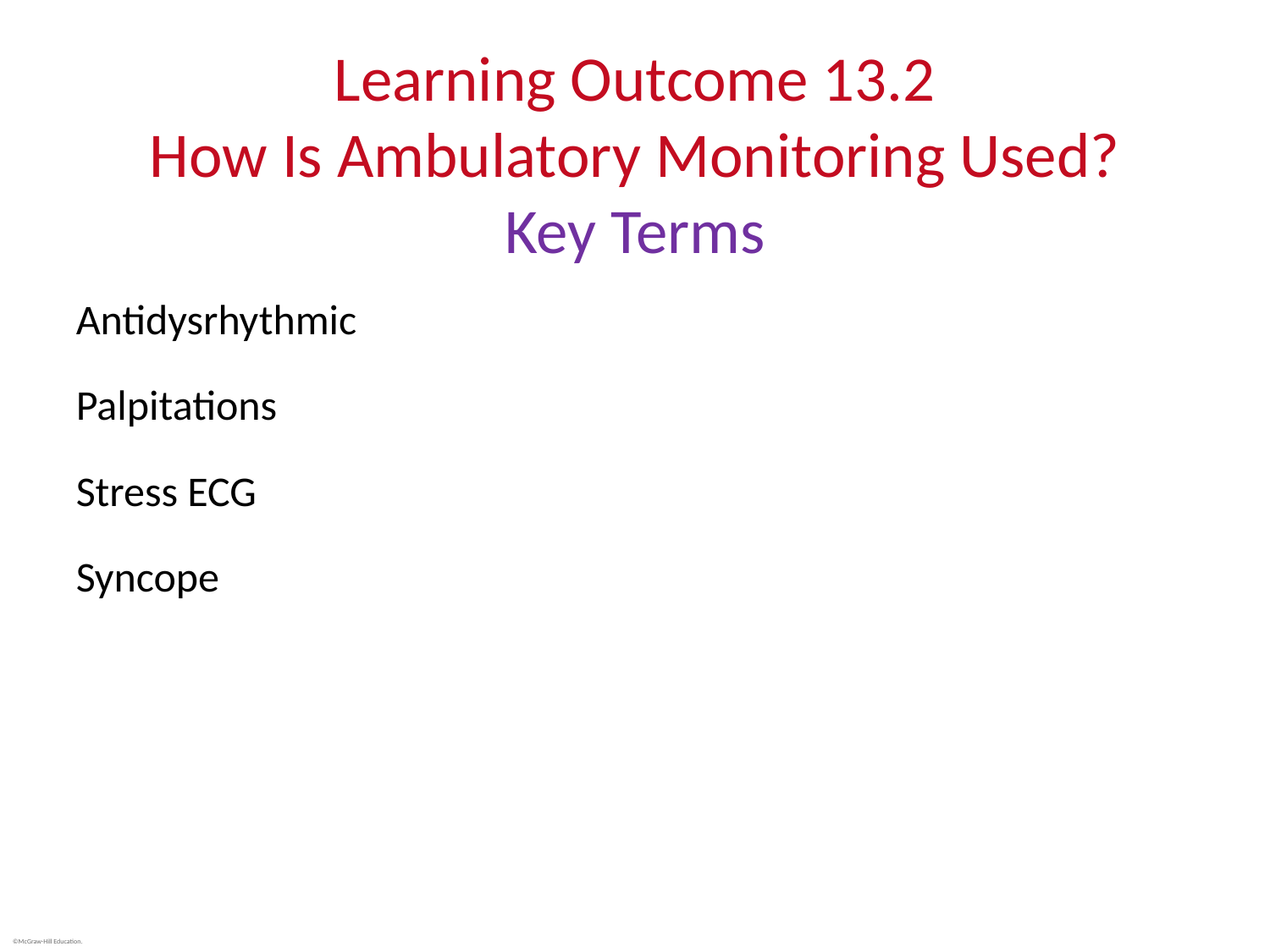

# Learning Outcome 13.2 How Is Ambulatory Monitoring Used? Key Terms
Antidysrhythmic
Palpitations
Stress ECG
Syncope